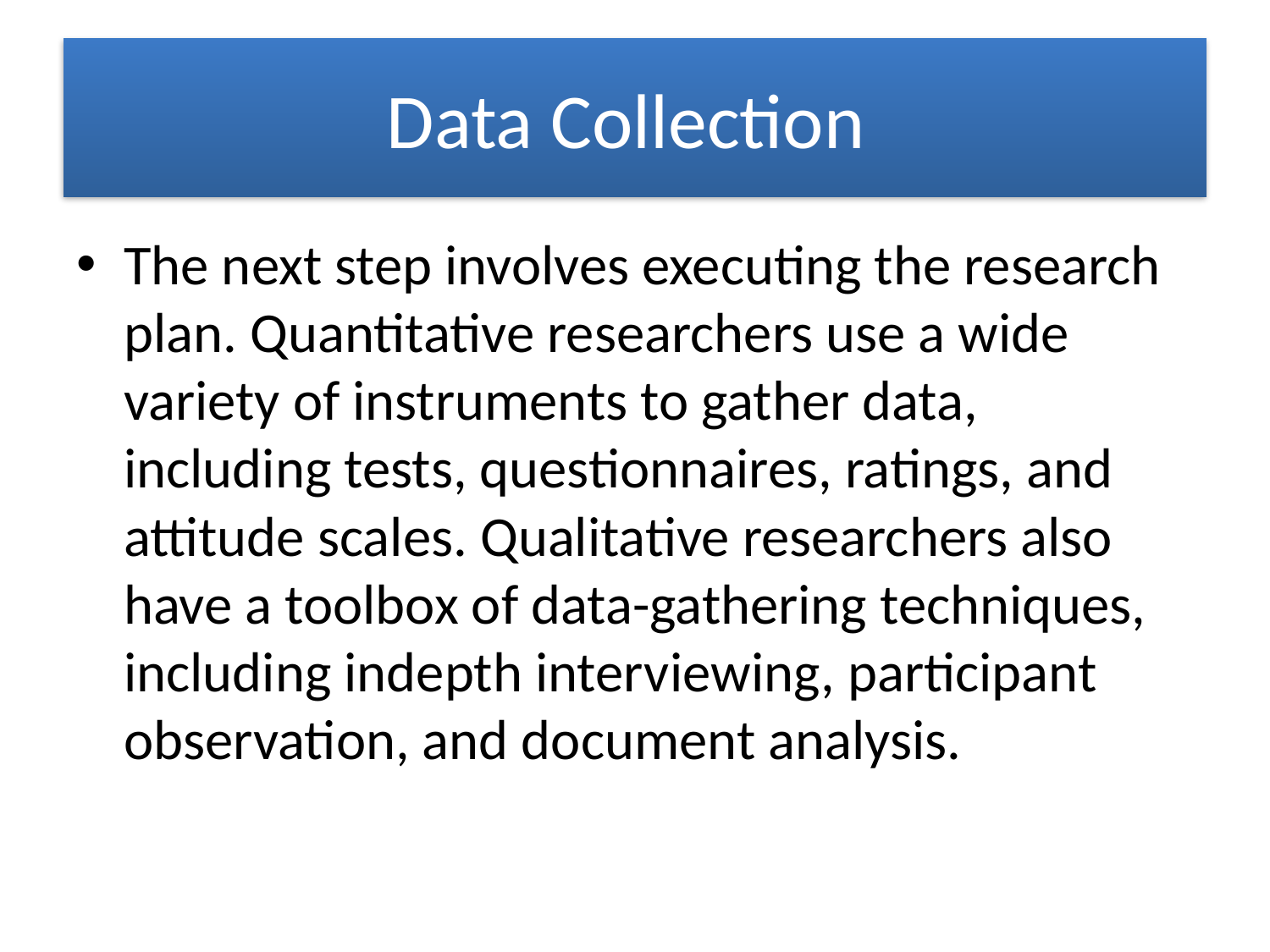

# Data Collection
The next step involves executing the research plan. Quantitative researchers use a wide variety of instruments to gather data, including tests, questionnaires, ratings, and attitude scales. Qualitative researchers also have a toolbox of data-gathering techniques, including indepth interviewing, participant observation, and document analysis.